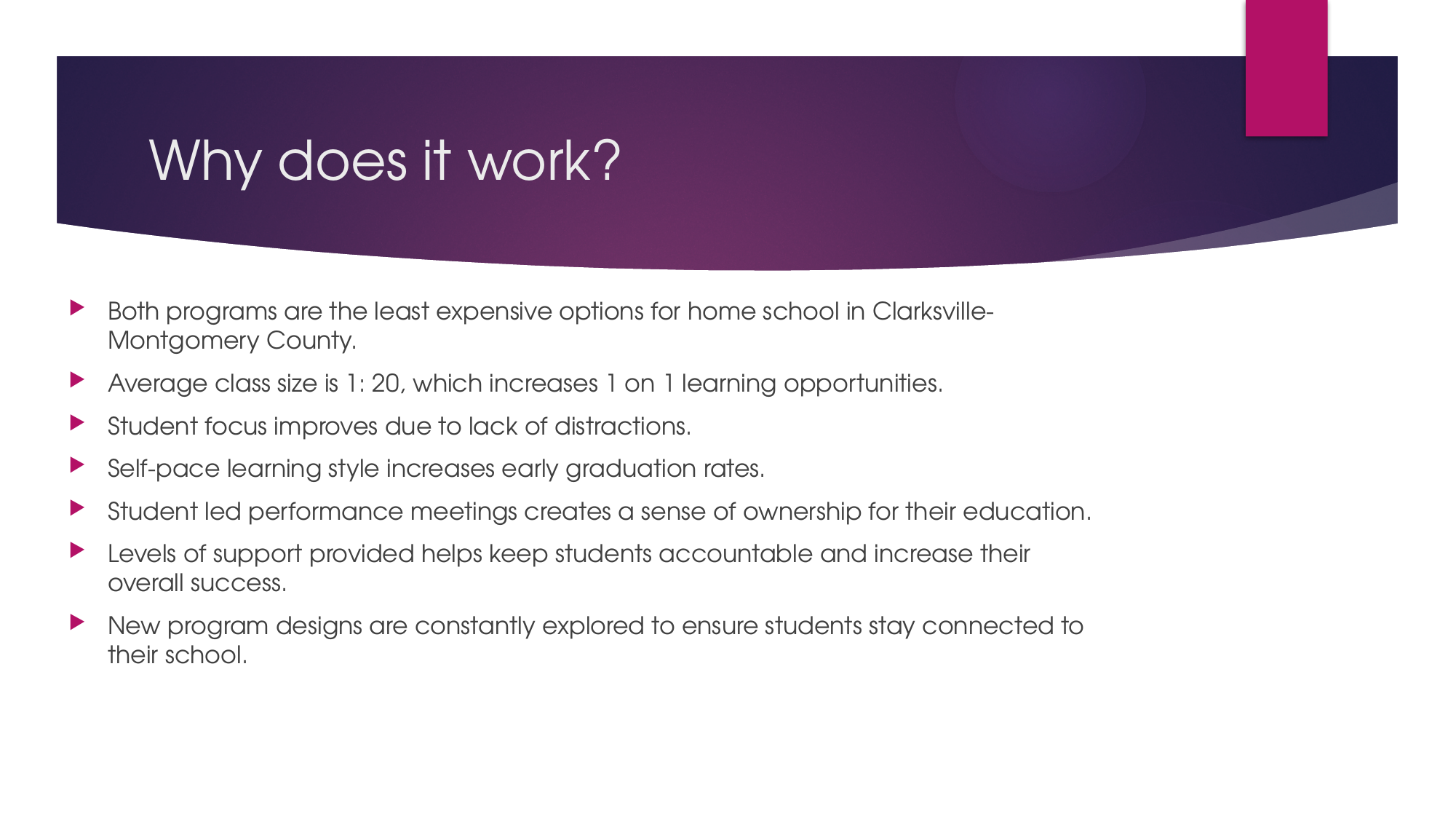

# Why does it work?
Both programs are the least expensive options for home school in Clarksville-Montgomery County.
Average class size is 1: 20, which increases 1 on 1 learning opportunities.
Student focus improves due to lack of distractions.
Self-pace learning style increases early graduation rates.
Student led performance meetings creates a sense of ownership for their education.
Levels of support provided helps keep students accountable and increase their overall success.
New program designs are constantly explored to ensure students stay connected to their school.